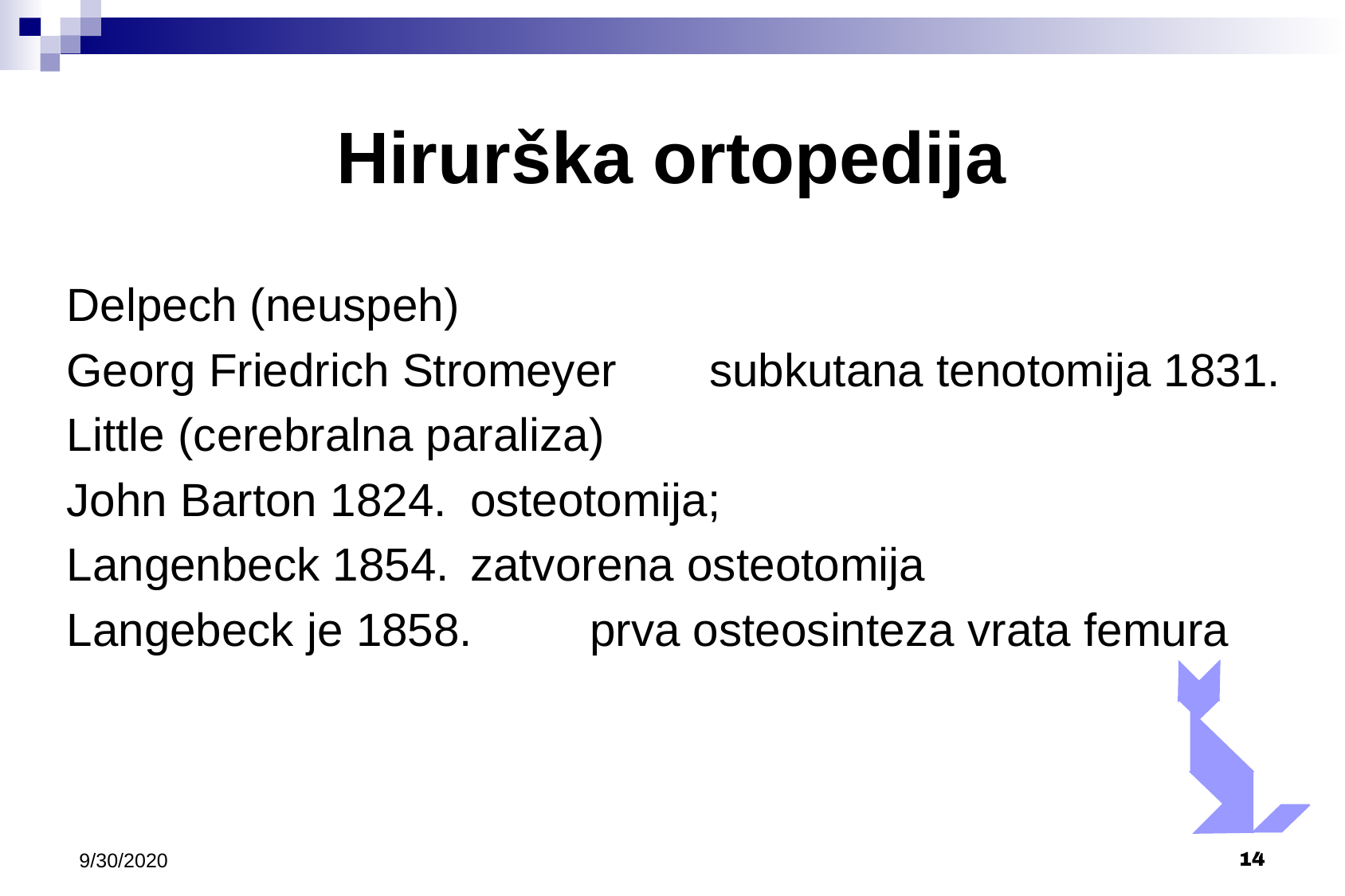

# Hirurška ortopedija
Delpech (neuspeh)
Georg Friedrich Stromeyer	subkutana tenotomija 1831.
Little (cerebralna paraliza)
John Barton 1824. 	osteotomija;
Langenbeck 1854. 	zatvorena osteotomija
Langebeck je 1858. 	prva osteosinteza vrata femura

9/30/2020
14